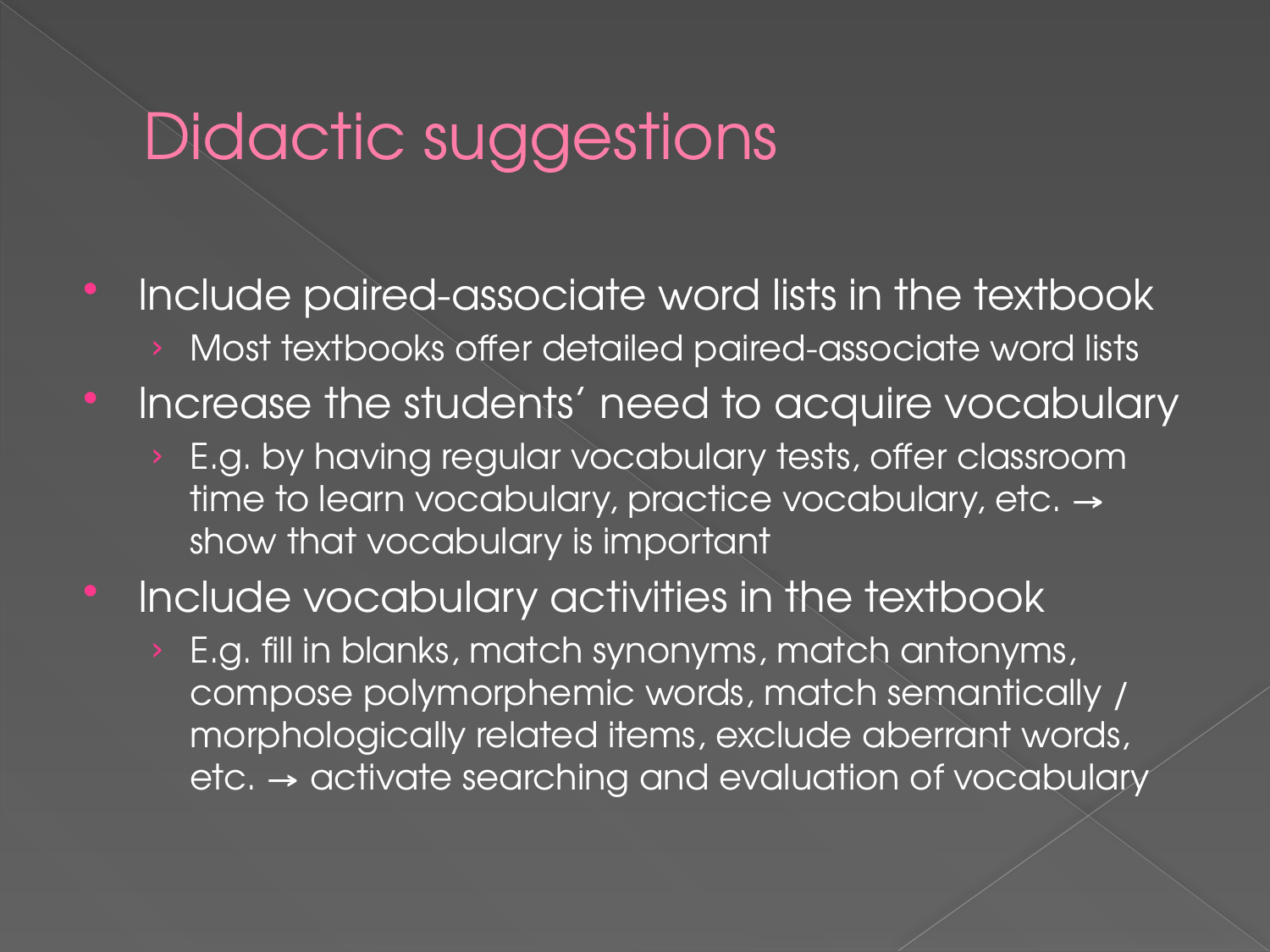

# Didactic suggestions
Include paired-associate word lists in the textbook
Most textbooks offer detailed paired-associate word lists
Increase the students’ need to acquire vocabulary
E.g. by having regular vocabulary tests, offer classroom time to learn vocabulary, practice vocabulary, etc. → show that vocabulary is important
Include vocabulary activities in the textbook
E.g. fill in blanks, match synonyms, match antonyms, compose polymorphemic words, match semantically / morphologically related items, exclude aberrant words, etc. → activate searching and evaluation of vocabulary